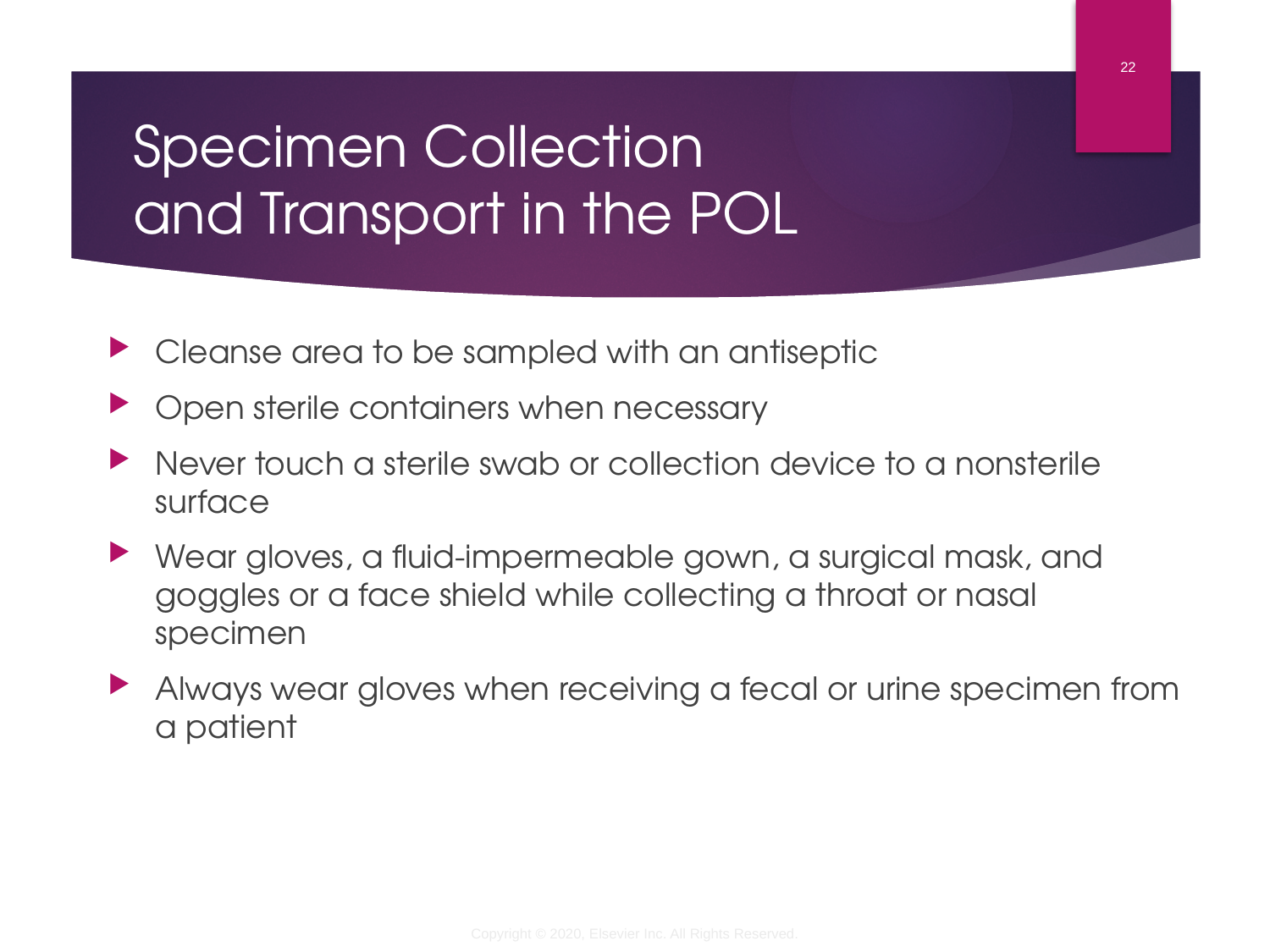

22

# Specimen Collection and Transport in the POL
Cleanse area to be sampled with an antiseptic
Open sterile containers when necessary
Never touch a sterile swab or collection device to a nonsterile surface
Wear gloves, a fluid-impermeable gown, a surgical mask, and goggles or a face shield while collecting a throat or nasal specimen
Always wear gloves when receiving a fecal or urine specimen from a patient